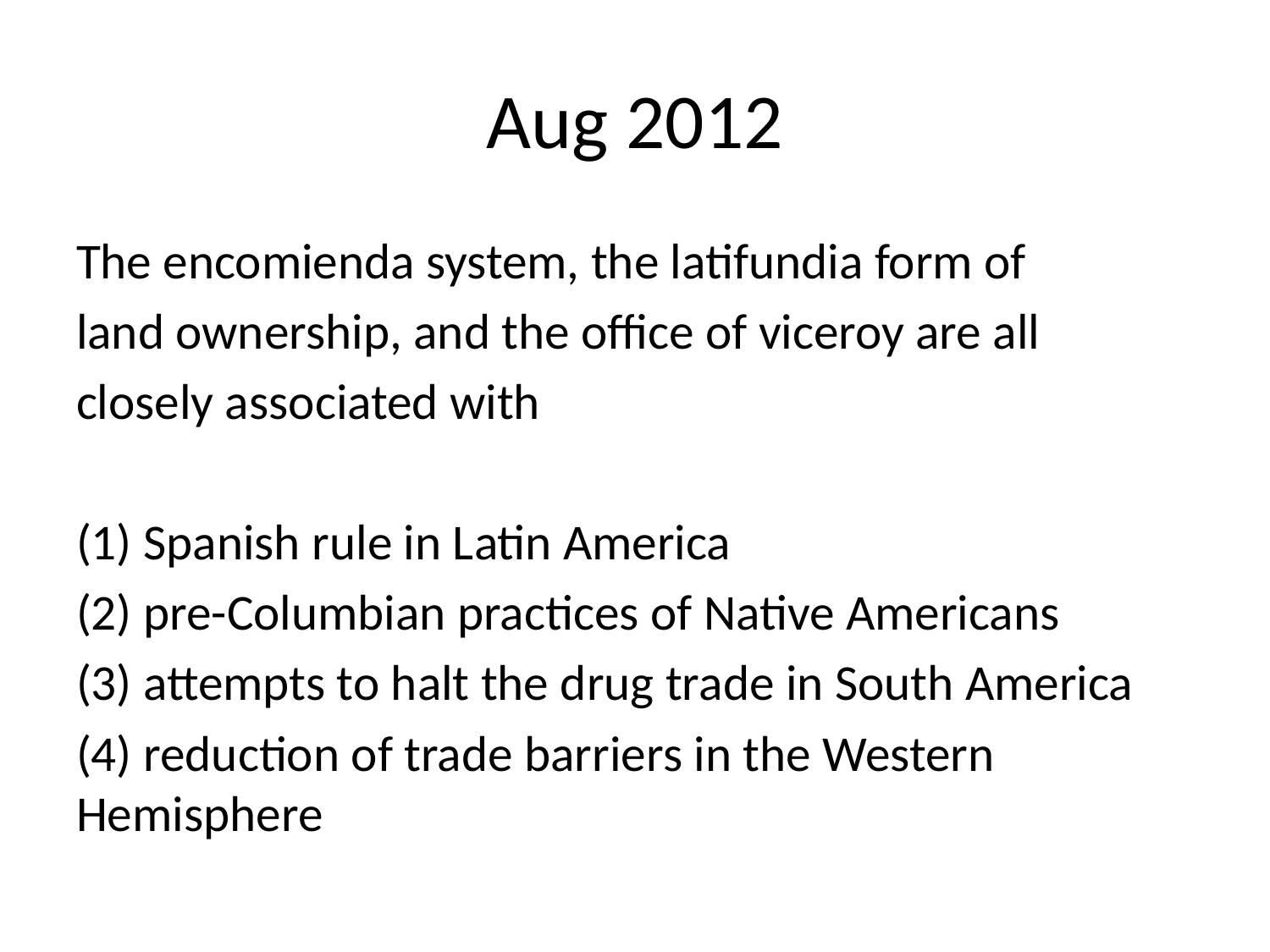

# Aug 2012
The encomienda system, the latifundia form of
land ownership, and the office of viceroy are all
closely associated with

(1) Spanish rule in Latin America
(2) pre-Columbian practices of Native Americans
(3) attempts to halt the drug trade in South America
(4) reduction of trade barriers in the Western Hemisphere